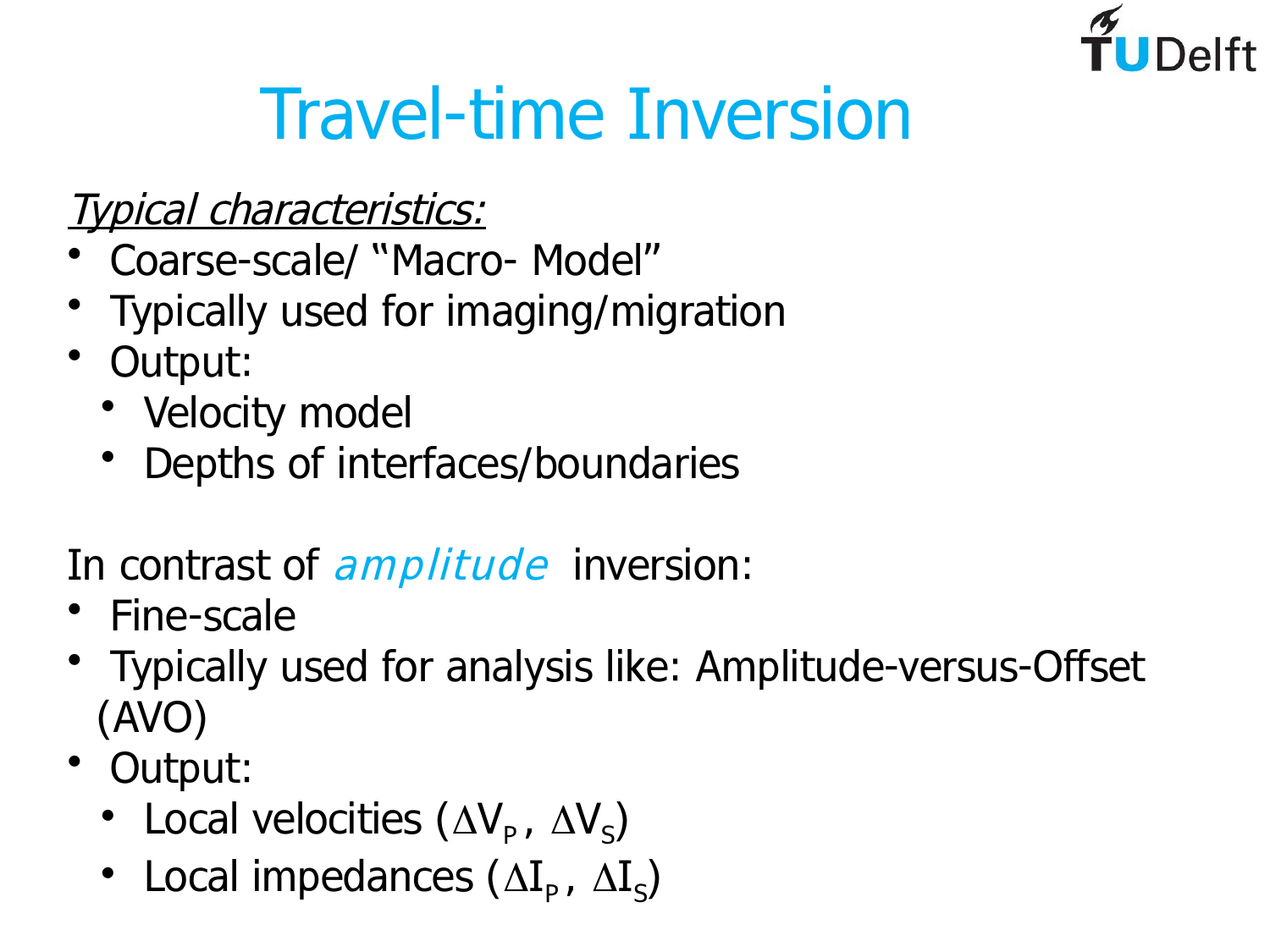

Travel-time Inversion
Typical characteristics:
 Coarse-scale/ “Macro- Model”
 Typically used for imaging/migration
 Output:
 Velocity model
 Depths of interfaces/boundaries

In contrast of amplitude  inversion:
 Fine-scale
 Typically used for analysis like: Amplitude-versus-Offset (AVO)
 Output:
 Local velocities (ΔVP , ΔVS)
 Local impedances (ΔIP , ΔIS)